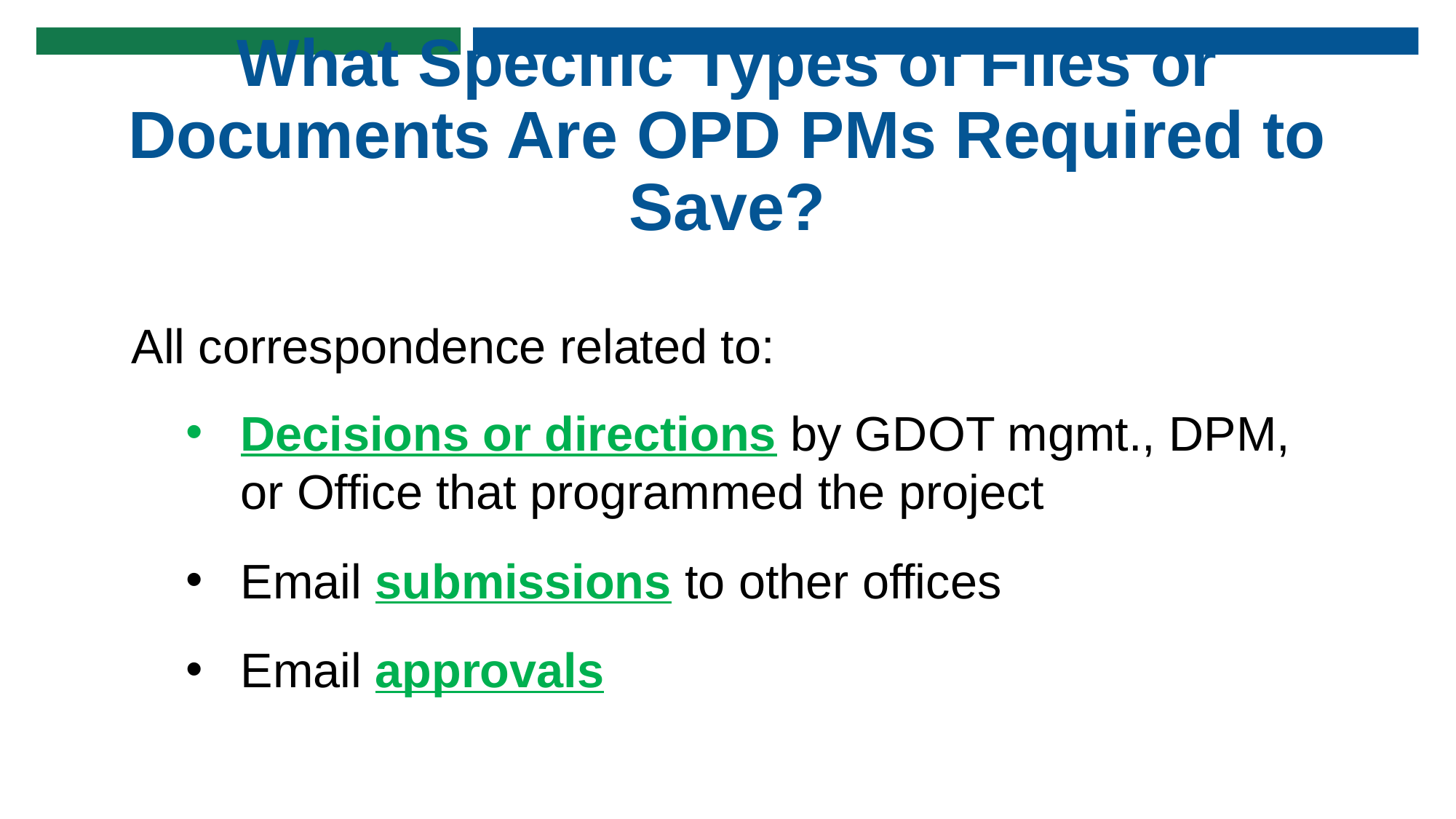

What Specific Types of Files or Documents Are OPD PMs Required to Save?
All correspondence related to:

Decisions or directions by GDOT mgmt., DPM, or Office that programmed the project

Email submissions to other offices

Email approvals